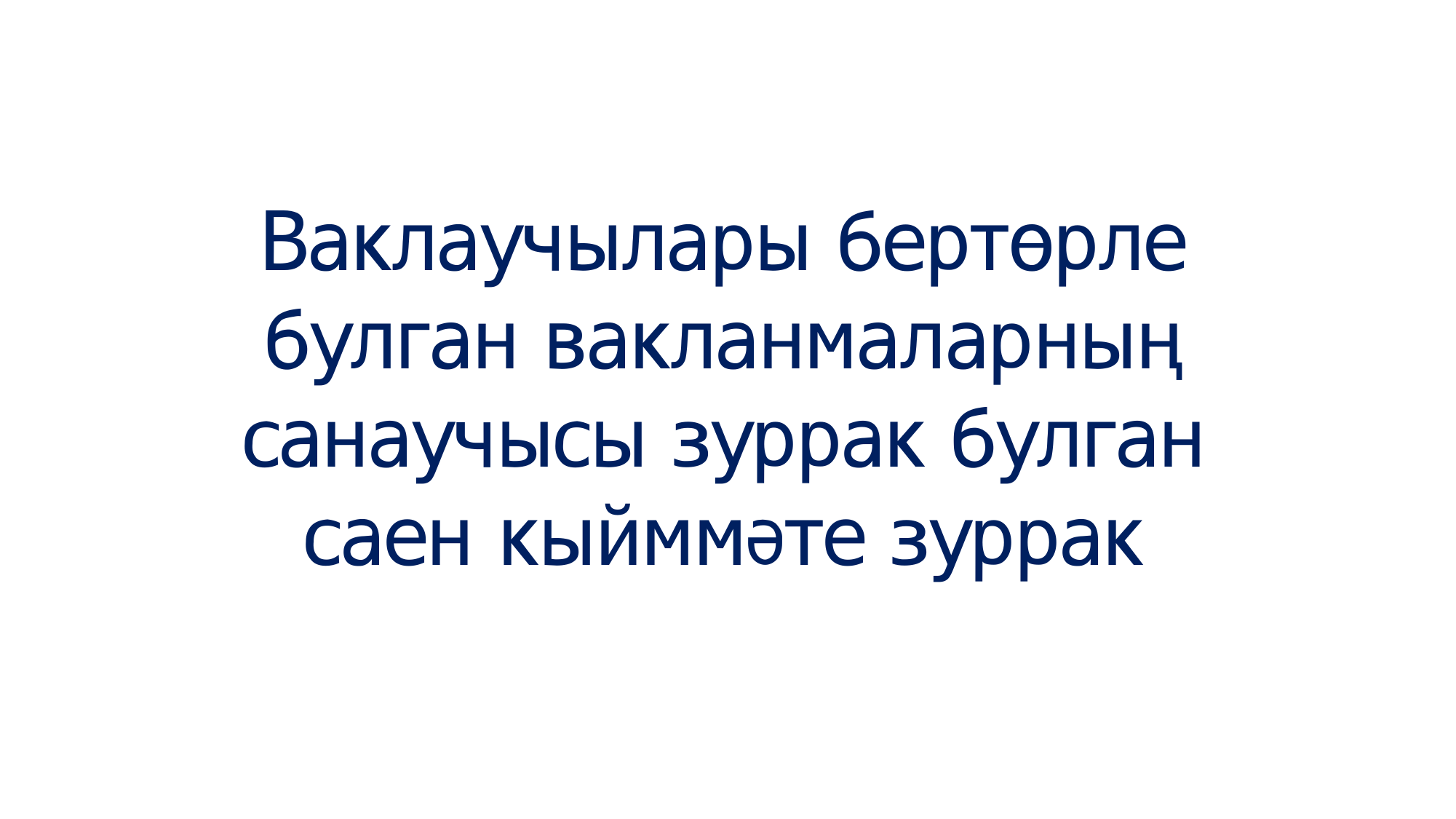

Ваклаучылары бертөрле булган вакланмаларның санаучысы зуррак булган саен кыйммәте зуррак